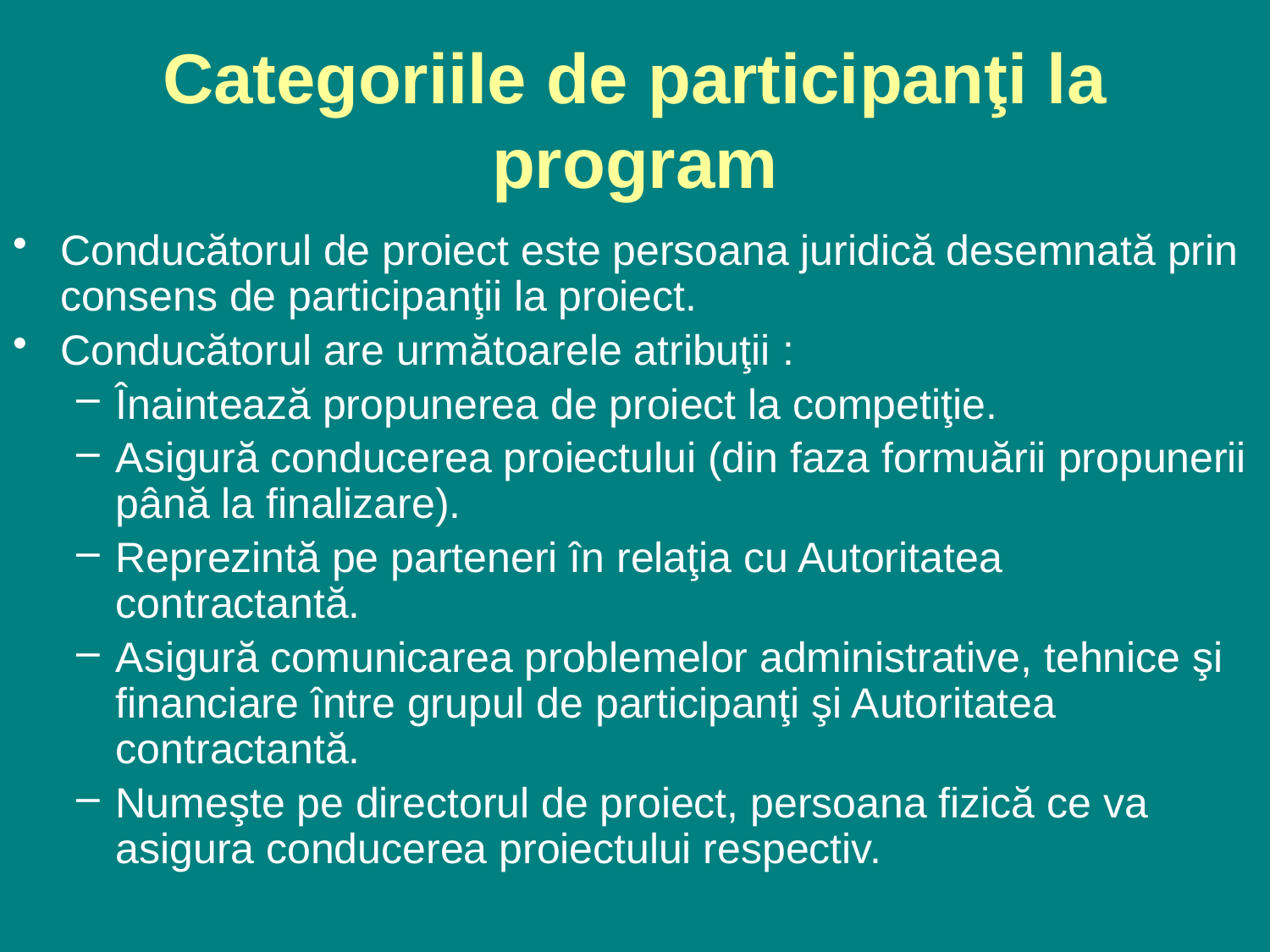

# Categoriile de participanţi la program
Conducătorul de proiect este persoana juridică desemnată prin consens de participanţii la proiect.
Conducătorul are următoarele atribuţii :
Înaintează propunerea de proiect la competiţie.
Asigură conducerea proiectului (din faza formuării propunerii până la finalizare).
Reprezintă pe parteneri în relaţia cu Autoritatea contractantă.
Asigură comunicarea problemelor administrative, tehnice şi financiare între grupul de participanţi şi Autoritatea contractantă.
Numeşte pe directorul de proiect, persoana fizică ce va asigura conducerea proiectului respectiv.